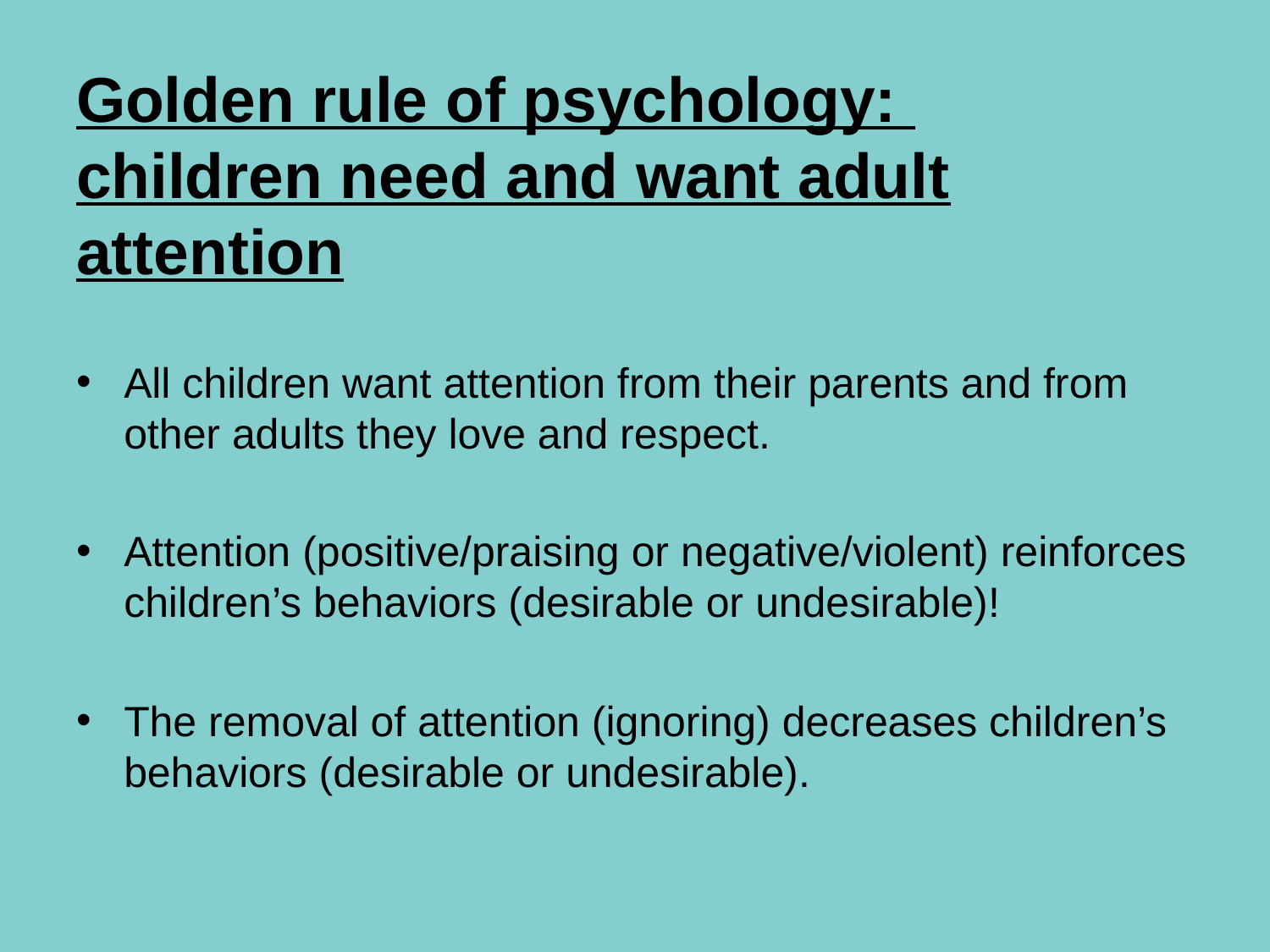

# Golden rule of psychology: children need and want adult attention
All children want attention from their parents and from other adults they love and respect.

Attention (positive/praising or negative/violent) reinforces children’s behaviors (desirable or undesirable)!

The removal of attention (ignoring) decreases children’s behaviors (desirable or undesirable).